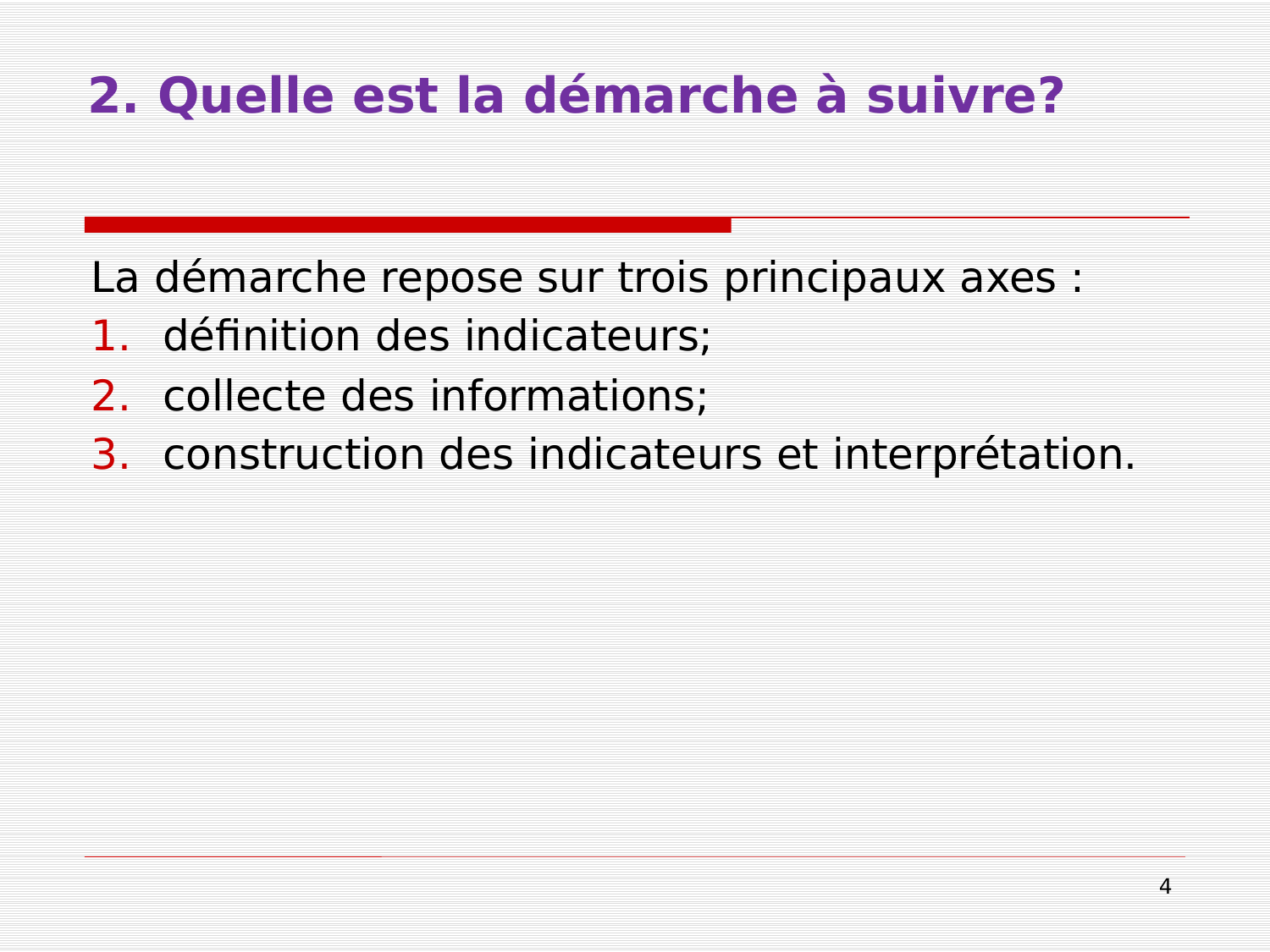

# 2. Quelle est la démarche à suivre?
La démarche repose sur trois principaux axes :
définition des indicateurs;
collecte des informations;
construction des indicateurs et interprétation.

4